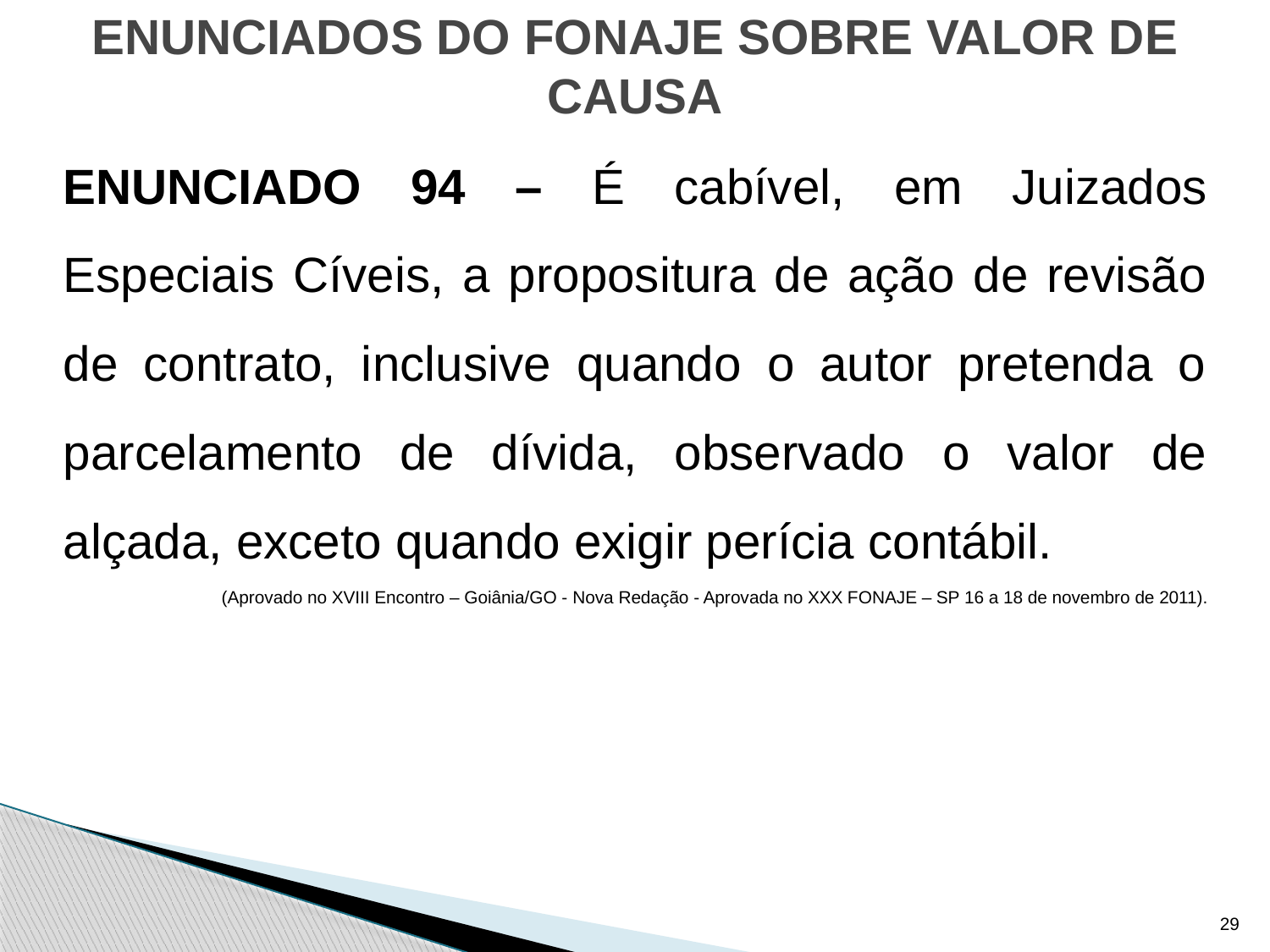

# ENUNCIADOS DO FONAJE SOBRE VALOR DE CAUSA
	ENUNCIADO 94 – É cabível, em Juizados Especiais Cíveis, a propositura de ação de revisão de contrato, inclusive quando o autor pretenda o parcelamento de dívida, observado o valor de alçada, exceto quando exigir perícia contábil.
	(Aprovado no XVIII Encontro – Goiânia/GO - Nova Redação - Aprovada no XXX FONAJE – SP 16 a 18 de novembro de 2011).

29